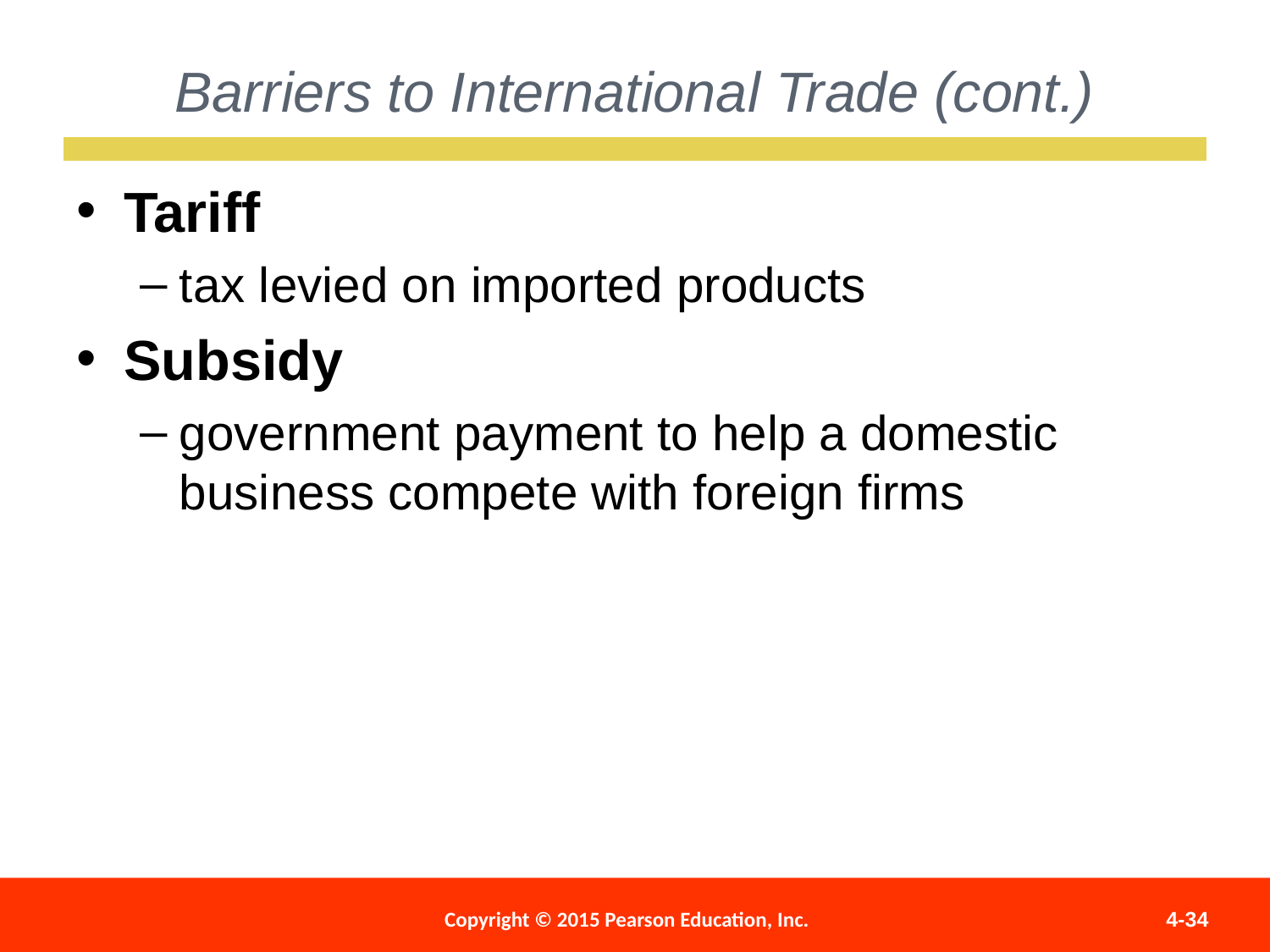

Barriers to International Trade (cont.)
Tariff
tax levied on imported products
Subsidy
government payment to help a domestic business compete with foreign firms